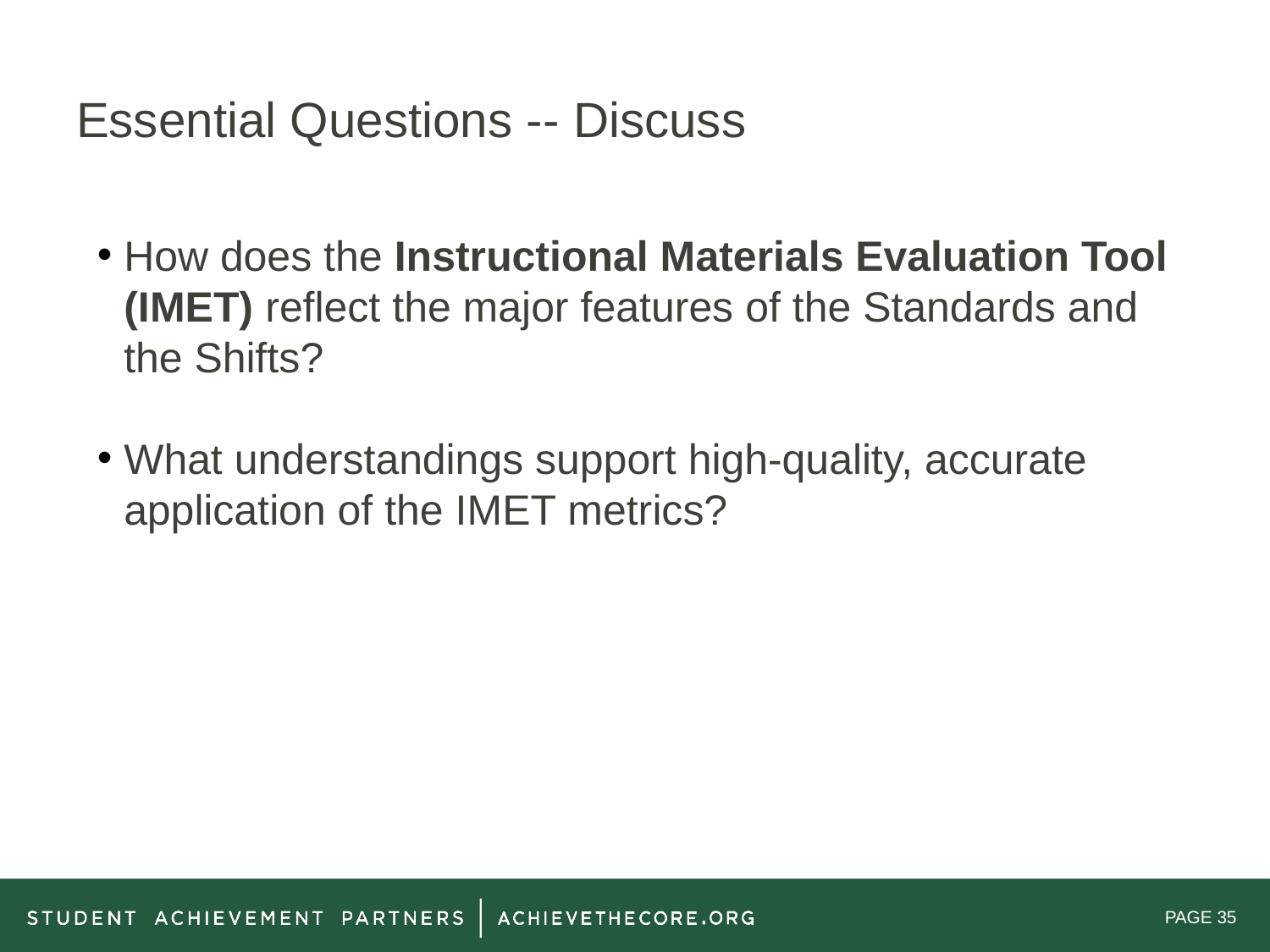

# Essential Questions -- Discuss
How does the Instructional Materials Evaluation Tool (IMET) reflect the major features of the Standards and the Shifts?

What understandings support high-quality, accurate application of the IMET metrics?